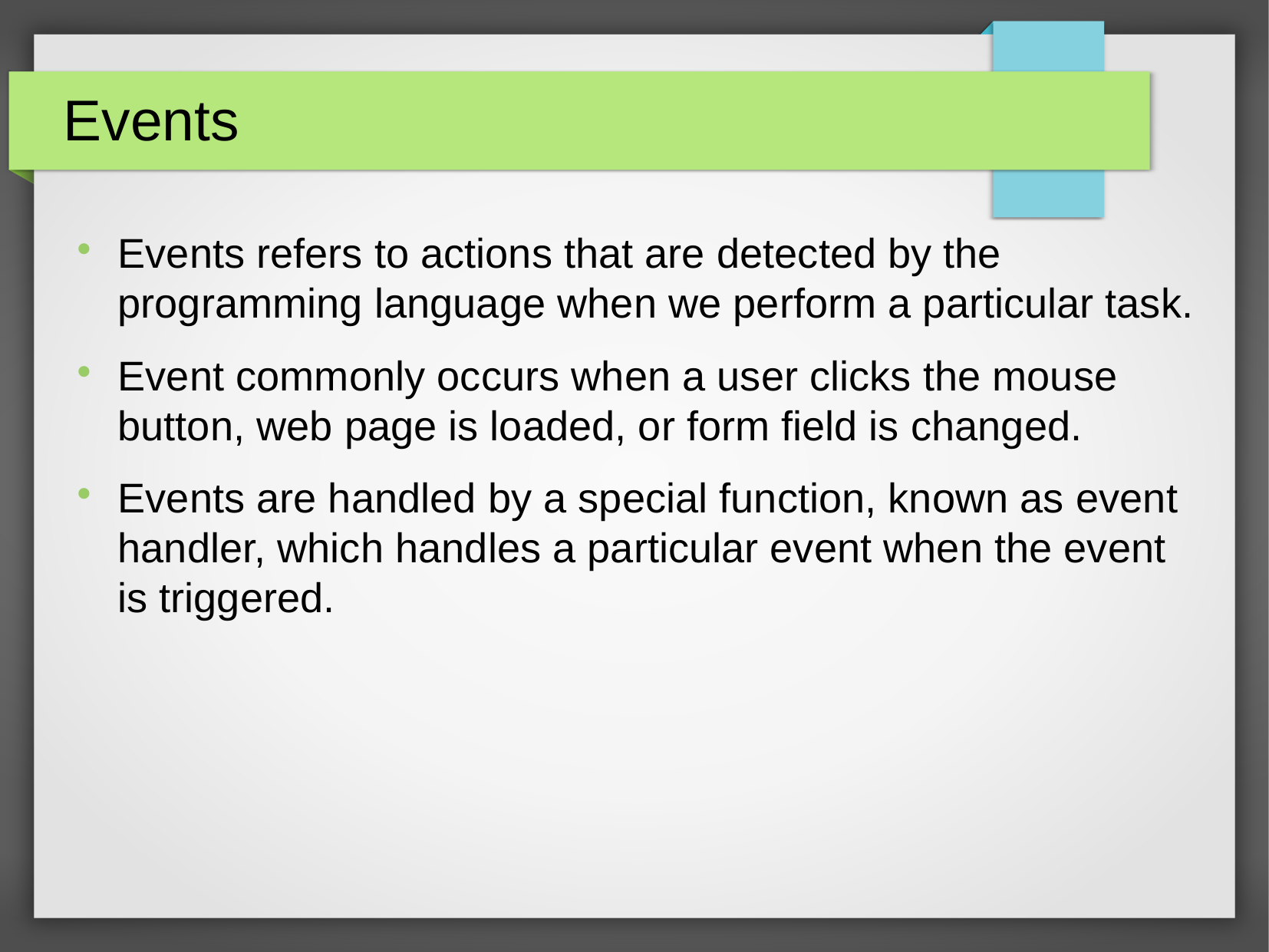

Events
Events refers to actions that are detected by the programming language when we perform a particular task.
Event commonly occurs when a user clicks the mouse button, web page is loaded, or form field is changed.
Events are handled by a special function, known as event handler, which handles a particular event when the event is triggered.